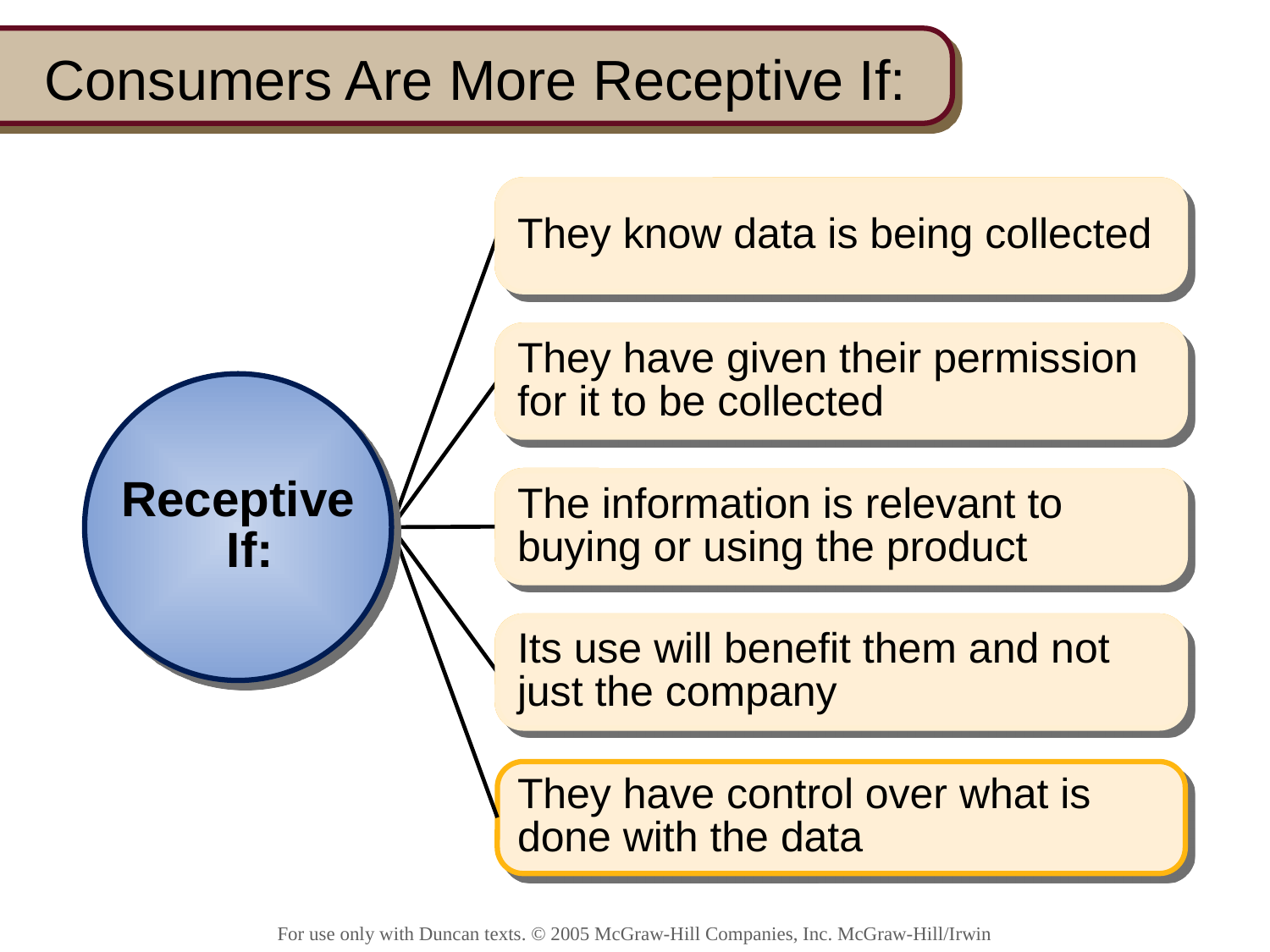

# Consumers Are More Receptive If:
They know data is being collected
They know data is being collected
They have given their permission for it to be collected.
They have given their permission for it to be collected
Receptive
If:
The information is relevant to buying or using the product.
The information is relevant to buying or using the product
Its use will benefit them and not just the company
They have control over what is done with the data
Its use will benefit them and not just the company